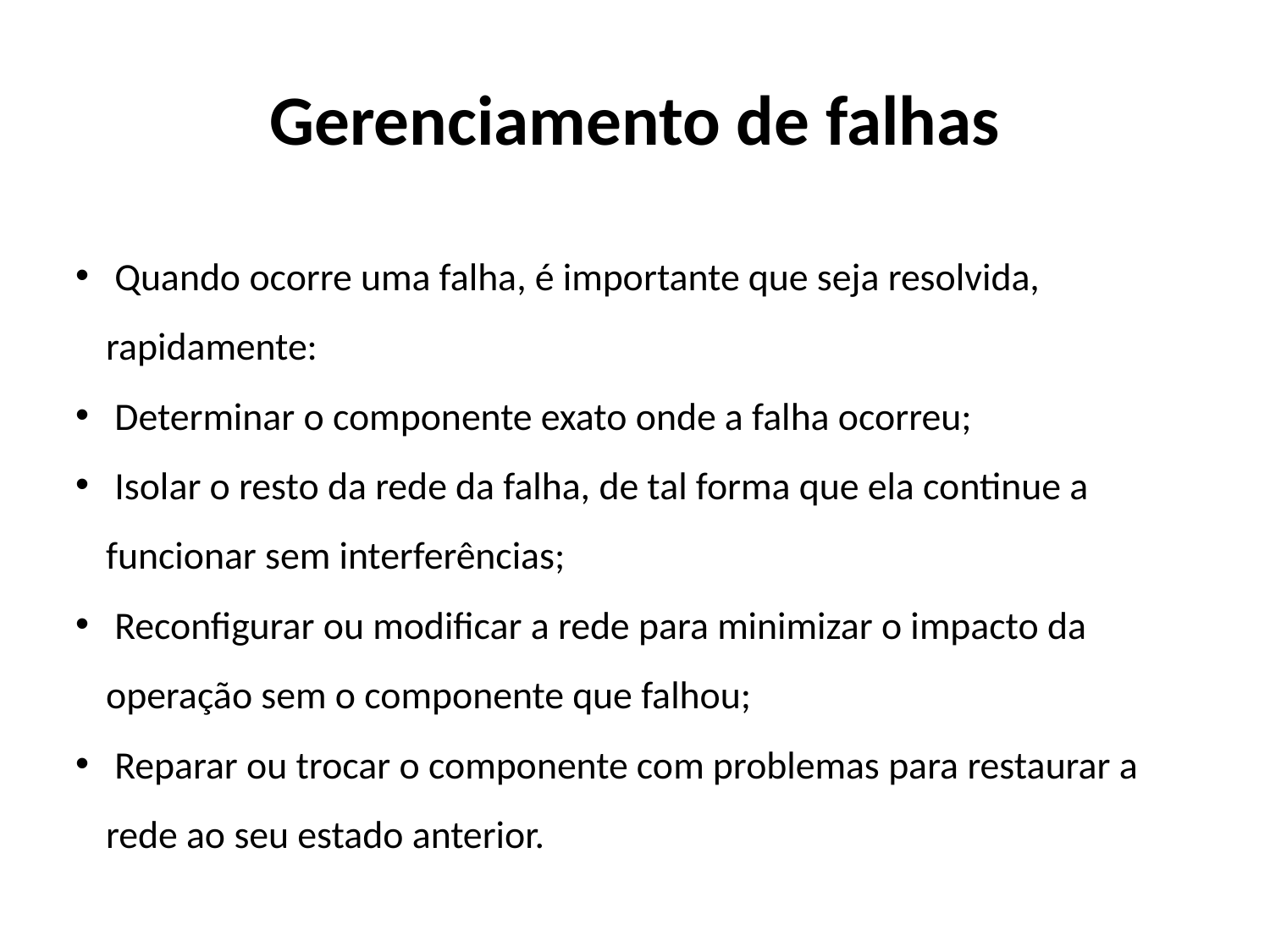

Gerenciamento de falhas
 Quando ocorre uma falha, é importante que seja resolvida, rapidamente:
 Determinar o componente exato onde a falha ocorreu;
 Isolar o resto da rede da falha, de tal forma que ela continue a funcionar sem interferências;
 Reconfigurar ou modificar a rede para minimizar o impacto da operação sem o componente que falhou;
 Reparar ou trocar o componente com problemas para restaurar a rede ao seu estado anterior.